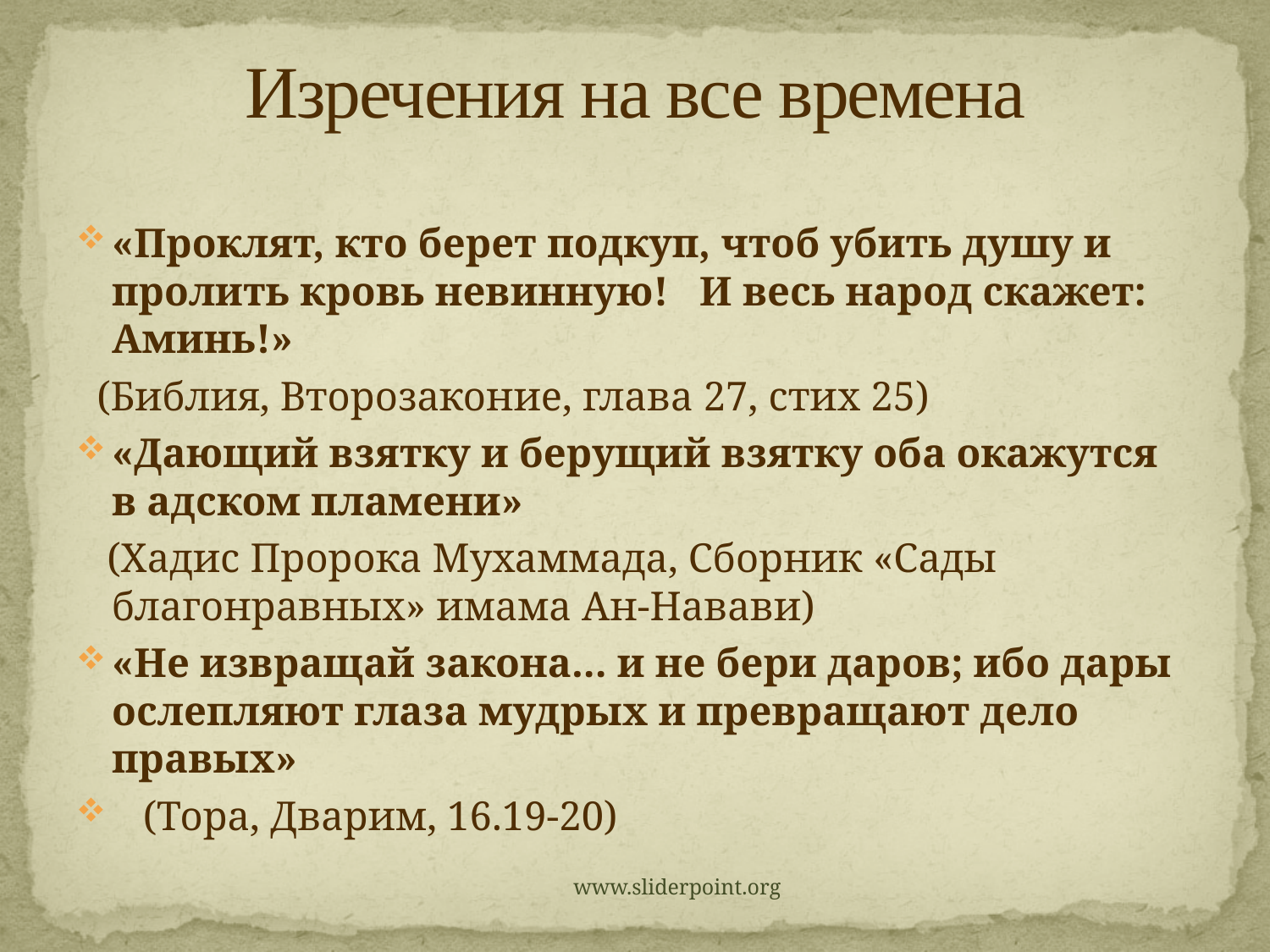

# Изречения на все времена
«Проклят, кто берет подкуп, чтоб убить душу и пролить кровь невинную!   И весь народ скажет: Аминь!»
  (Библия, Второзаконие, глава 27, стих 25)
«Дающий взятку и берущий взятку оба окажутся в адском пламени»
   (Хадис Пророка Мухаммада, Сборник «Сады благонравных» имама Ан-Навави)
«Не извращай закона... и не бери даров; ибо дары ослепляют глаза мудрых и превращают дело правых»
   (Тора, Дварим, 16.19-20)

www.sliderpoint.org